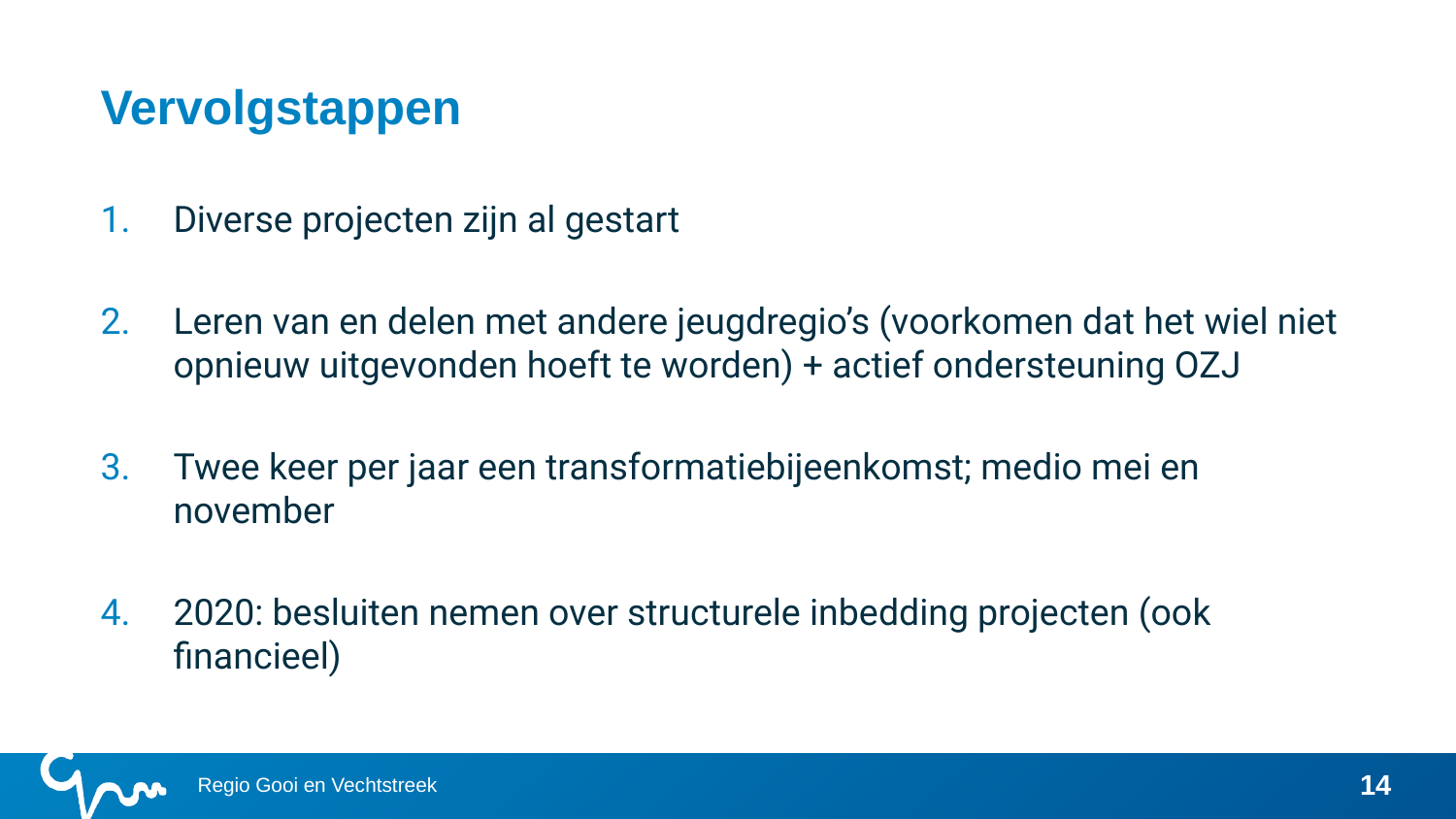

# Vervolgstappen
Diverse projecten zijn al gestart

Leren van en delen met andere jeugdregio’s (voorkomen dat het wiel niet opnieuw uitgevonden hoeft te worden) + actief ondersteuning OZJ

Twee keer per jaar een transformatiebijeenkomst; medio mei en november

2020: besluiten nemen over structurele inbedding projecten (ook financieel)